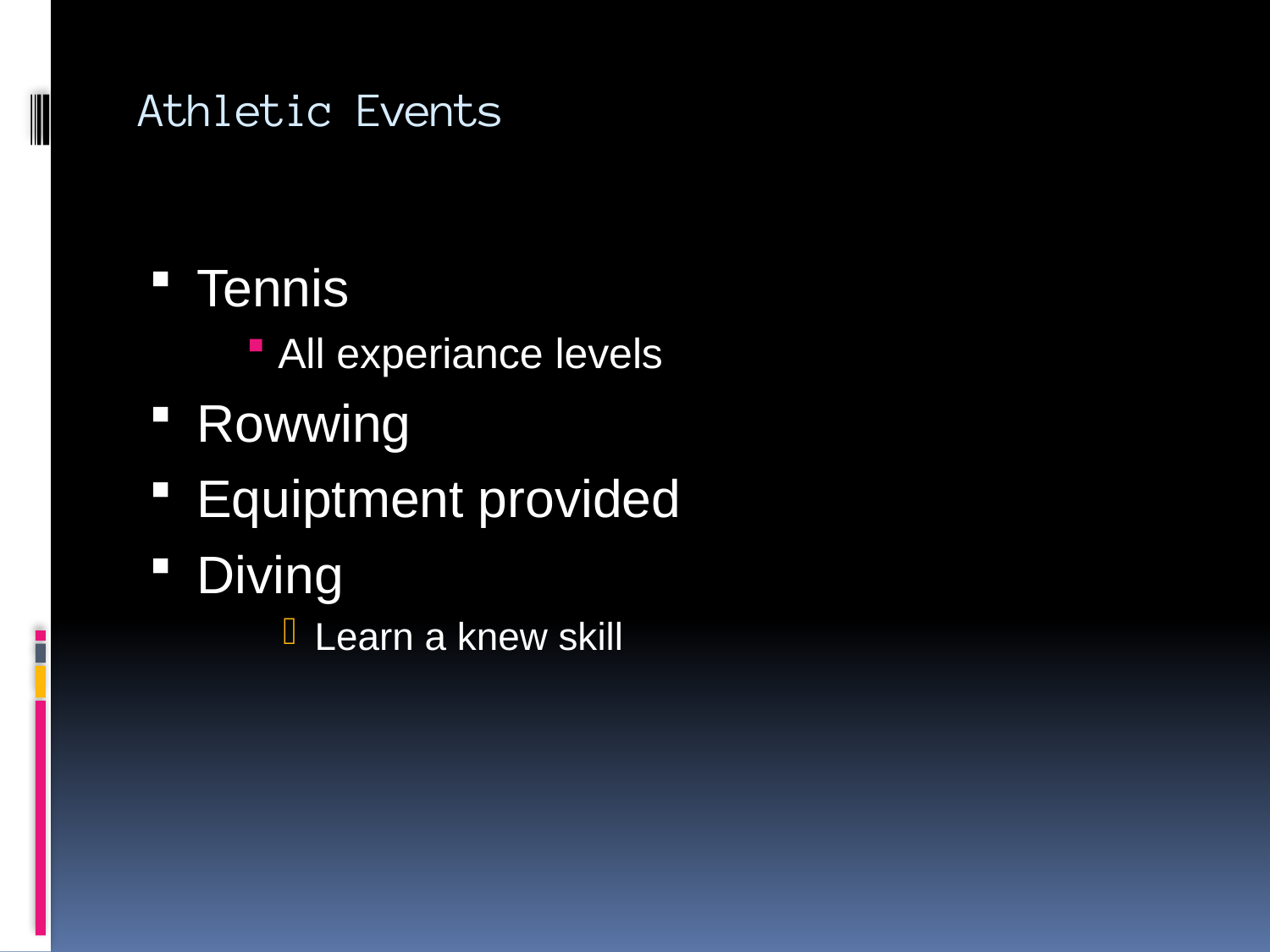

# Athletic Events
Tennis
All experiance levels
Rowwing
Equiptment provided
Diving
Learn a knew skill